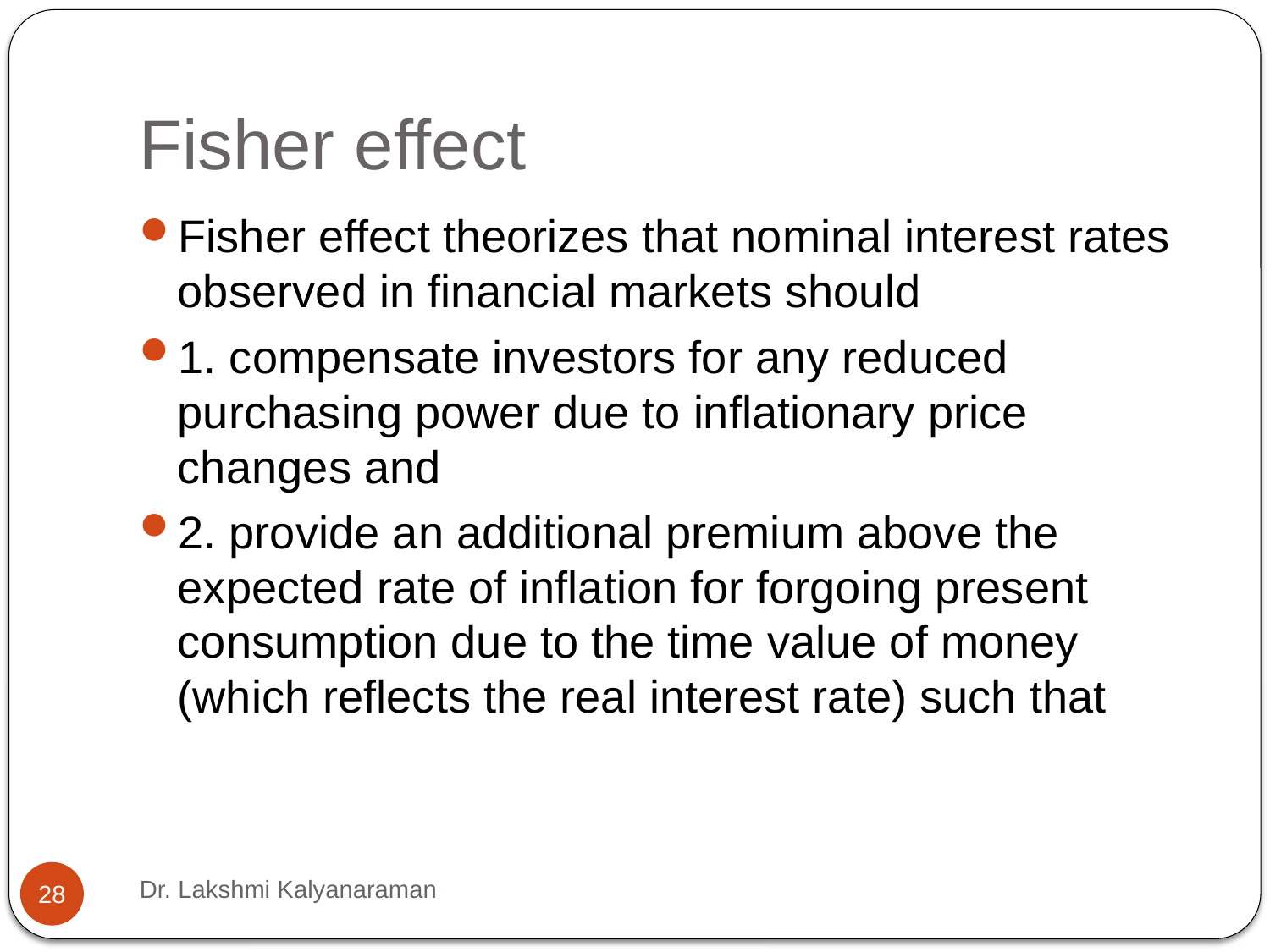

# Fisher effect
Fisher effect theorizes that nominal interest rates observed in financial markets should
1. compensate investors for any reduced purchasing power due to inflationary price changes and
2. provide an additional premium above the expected rate of inflation for forgoing present consumption due to the time value of money (which reflects the real interest rate) such that

Dr. Lakshmi Kalyanaraman
28